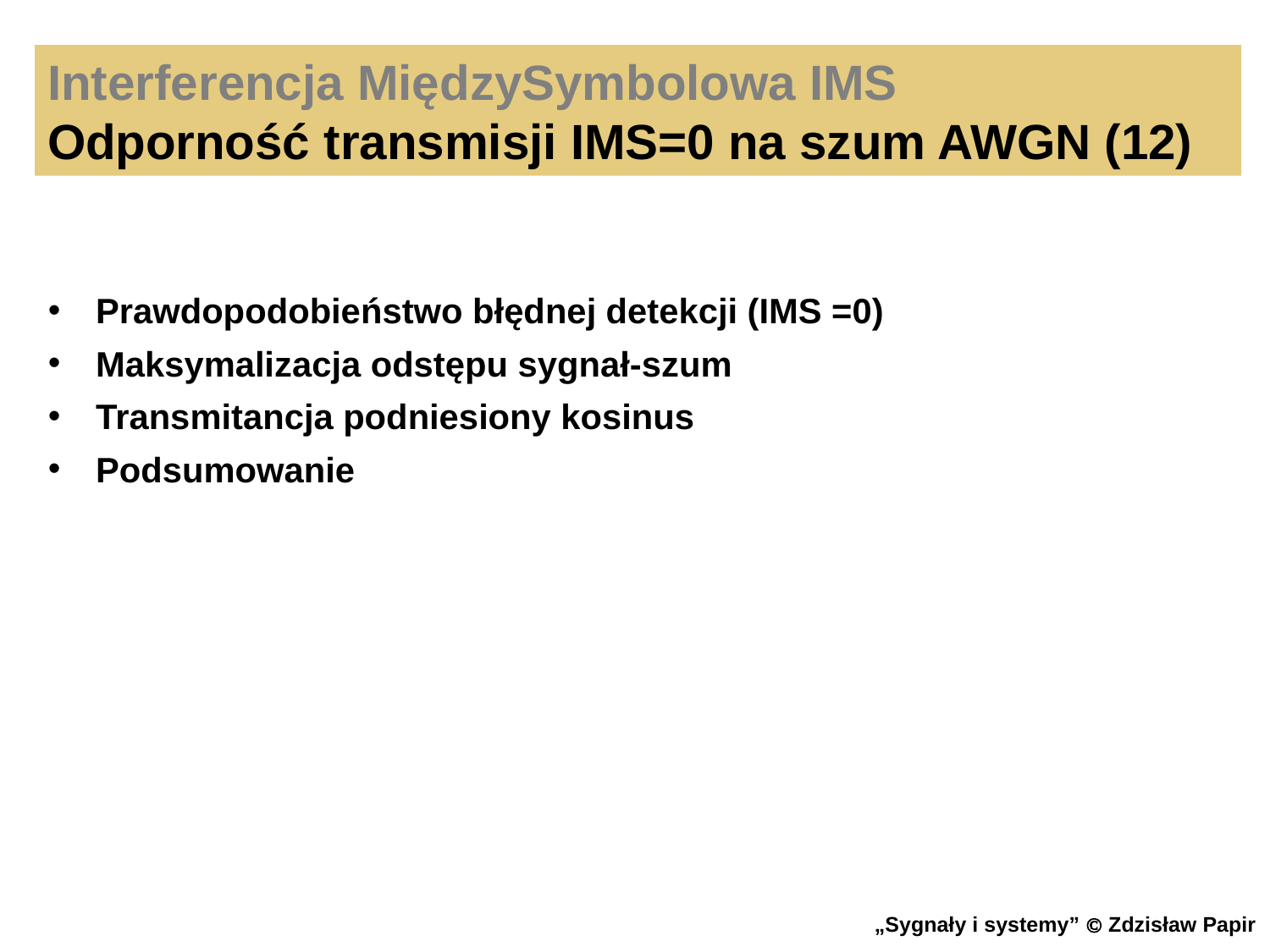

Interferencja MiędzySymbolowa IMS
Odporność transmisji IMS=0 na szum AWGN (12)
Prawdopodobieństwo błędnej detekcji (IMS =0)
Maksymalizacja odstępu sygnał-szum
Transmitancja podniesiony kosinus
Podsumowanie

„Sygnały i systemy” © Zdzisław Papir